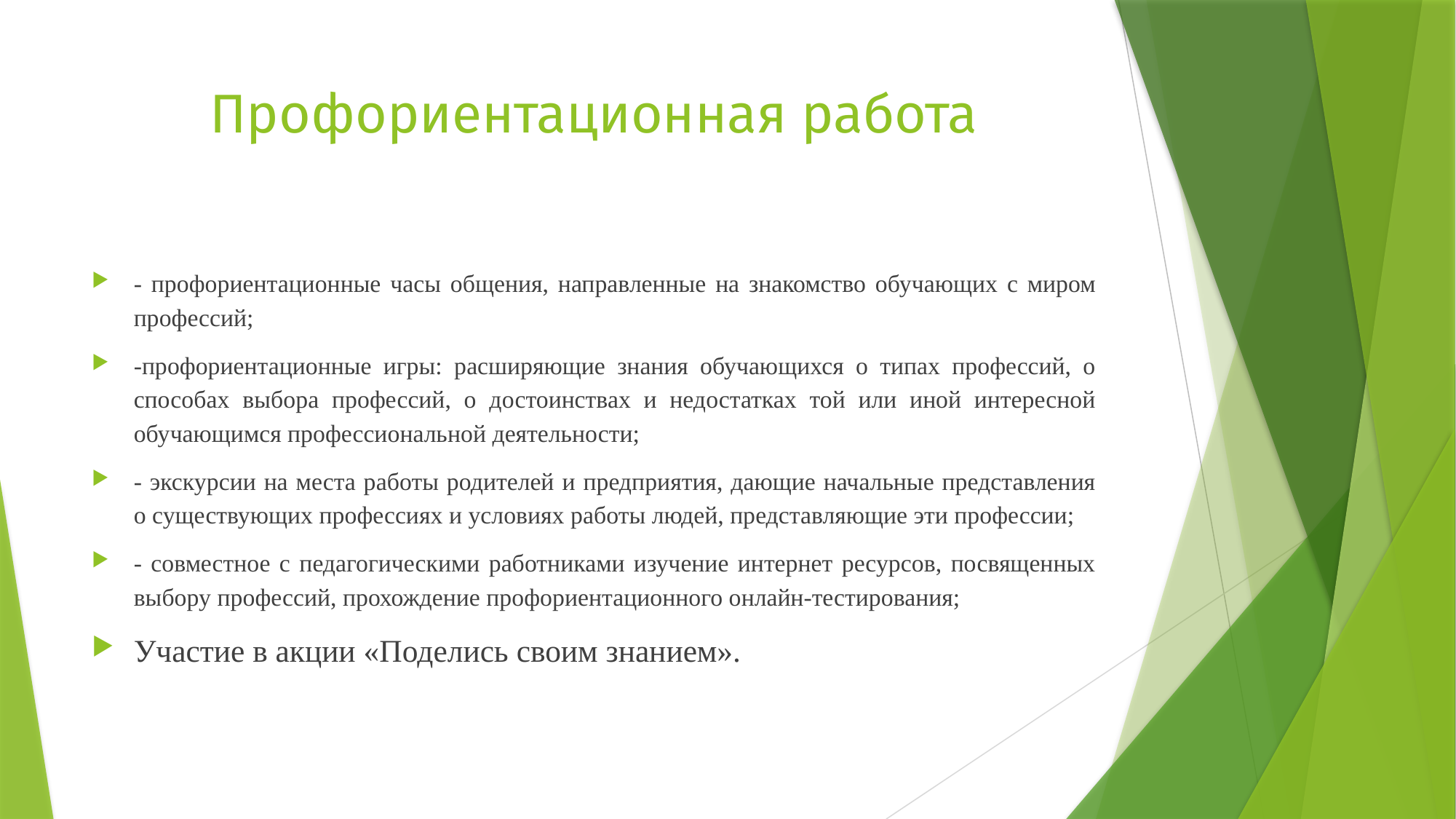

# Профориентационная работа
- профориентационные часы общения, направленные на знакомство обучающих с миром профессий;
-профориентационные игры: расширяющие знания обучающихся о типах профессий, о способах выбора профессий, о достоинствах и недостатках той или иной интересной обучающимся профессиональной деятельности;
- экскурсии на места работы родителей и предприятия, дающие начальные представления о существующих профессиях и условиях работы людей, представляющие эти профессии;
- совместное с педагогическими работниками изучение интернет ресурсов, посвященных выбору профессий, прохождение профориентационного онлайн-тестирования;
Участие в акции «Поделись своим знанием».